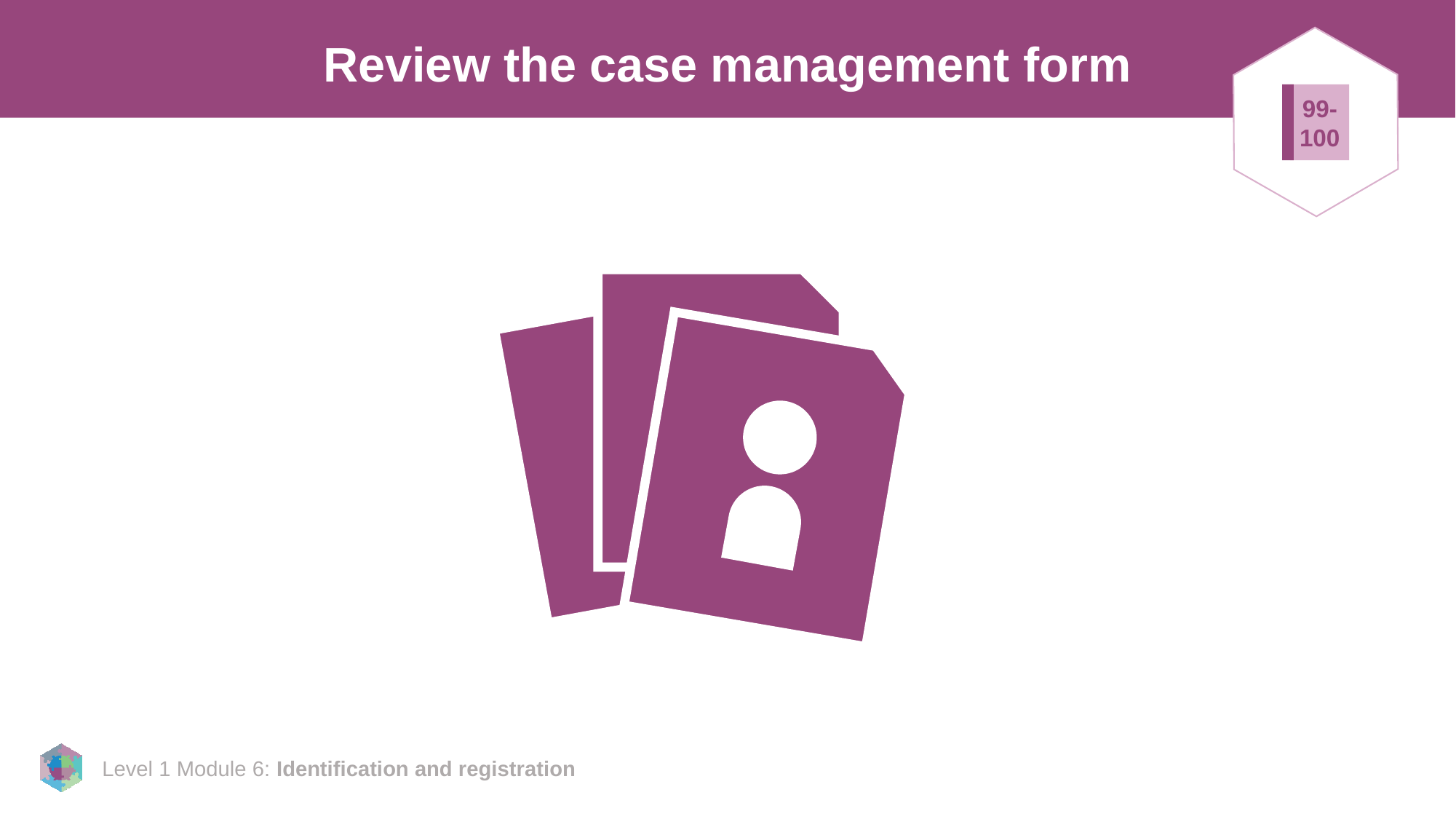

# Review the case management form

99-100